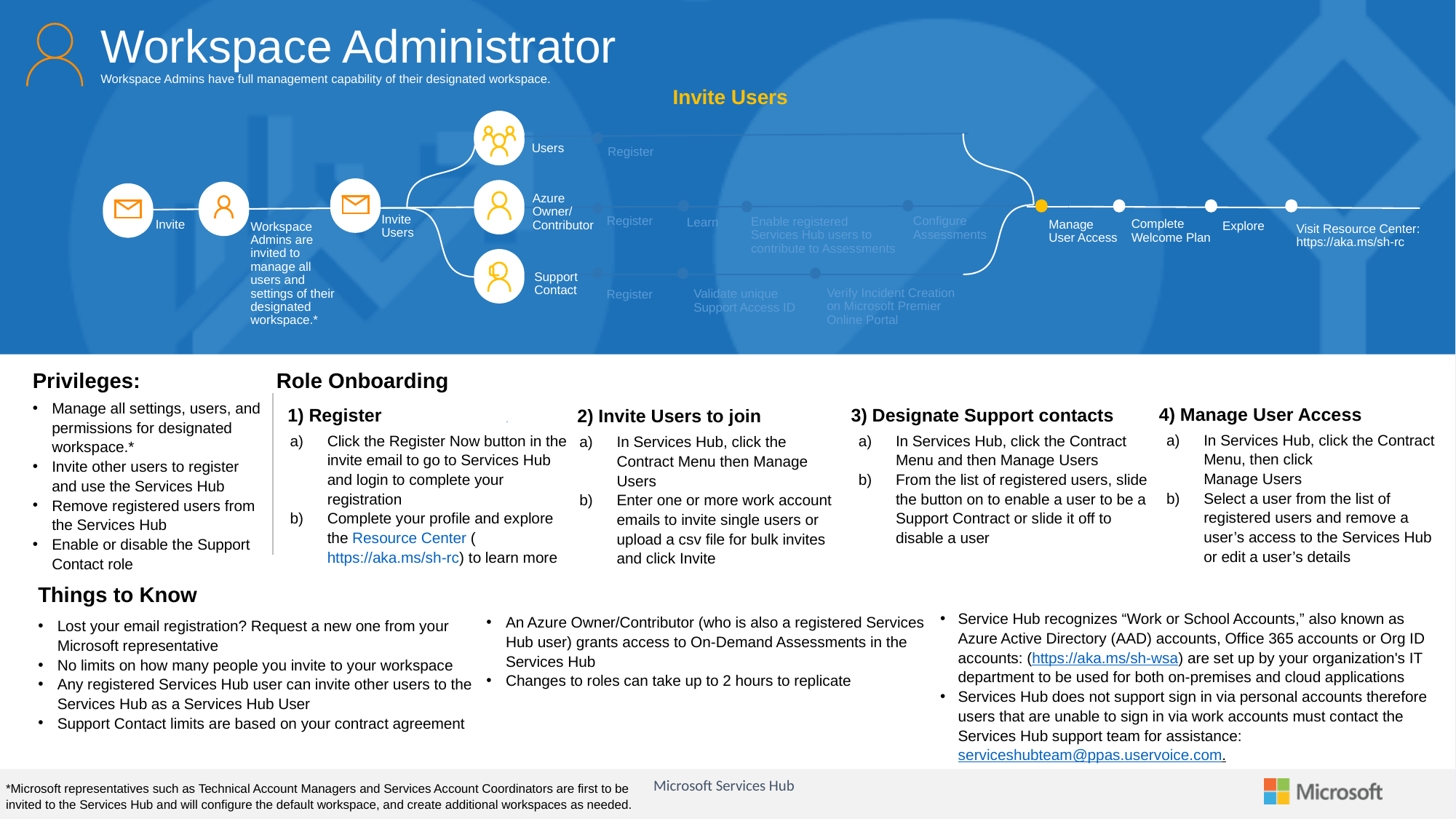

Workspace Administrator
Workspace Admins have full management capability of their designated workspace.

Invite Users

Users
Register

Azure Owner/ Contributor

Register

Invite

Explore
Invite Users

Configure  Assessments

Complete Welcome Plan
Manage User Access
Learn
Enable registered Services Hub users to contribute to Assessments
Visit Resource Center: https://aka.ms/sh-rc
Workspace Admins are invited to manage all users and settings of their designated workspace.*

Support Contact

Register

Validate unique
Support Access ID
Verify Incident Creation
on Microsoft Premier
Online Portal
Role Onboarding
Privileges:
Manage all settings, users, and permissions for designated workspace.*
Invite other users to register
and use the Services Hub
Remove registered users from
the Services Hub
Enable or disable the Support
Contact role
4) Manage User Access
In Services Hub, click the Contract Menu, then click
Manage Users
Select a user from the list of registered users and remove a user’s access to the Services Hub or edit a user’s details
3) Designate Support contacts
In Services Hub, click the Contract Menu and then Manage Users
From the list of registered users, slide the button on to enable a user to be a Support Contract or slide it off to disable a user

 2) Invite Users to join
In Services Hub, click the Contract Menu then Manage Users
Enter one or more work account emails to invite single users or upload a csv file for bulk invites and click Invite
 1) Register
Click the Register Now button in the invite email to go to Services Hub and login to complete your registration
Complete your profile and explore the Resource Center (https://aka.ms/sh-rc) to learn more
Things to Know
Lost your email registration? Request a new one from your Microsoft representative
No limits on how many people you invite to your workspace
Any registered Services Hub user can invite other users to the Services Hub as a Services Hub User
Support Contact limits are based on your contract agreement
Service Hub recognizes “Work or School Accounts,” also known as Azure Active Directory (AAD) accounts, Office 365 accounts or Org ID accounts: (https://aka.ms/sh-wsa) are set up by your organization's IT department to be used for both on-premises and cloud applications
Services Hub does not support sign in via personal accounts therefore users that are unable to sign in via work accounts must contact the Services Hub support team for assistance: serviceshubteam@ppas.uservoice.com.
An Azure Owner/Contributor (who is also a registered Services Hub user) grants access to On-Demand Assessments in the Services Hub
Changes to roles can take up to 2 hours to replicate
*Microsoft representatives such as Technical Account Managers and Services Account Coordinators are first to be invited to the Services Hub and will configure the default workspace, and create additional workspaces as needed.